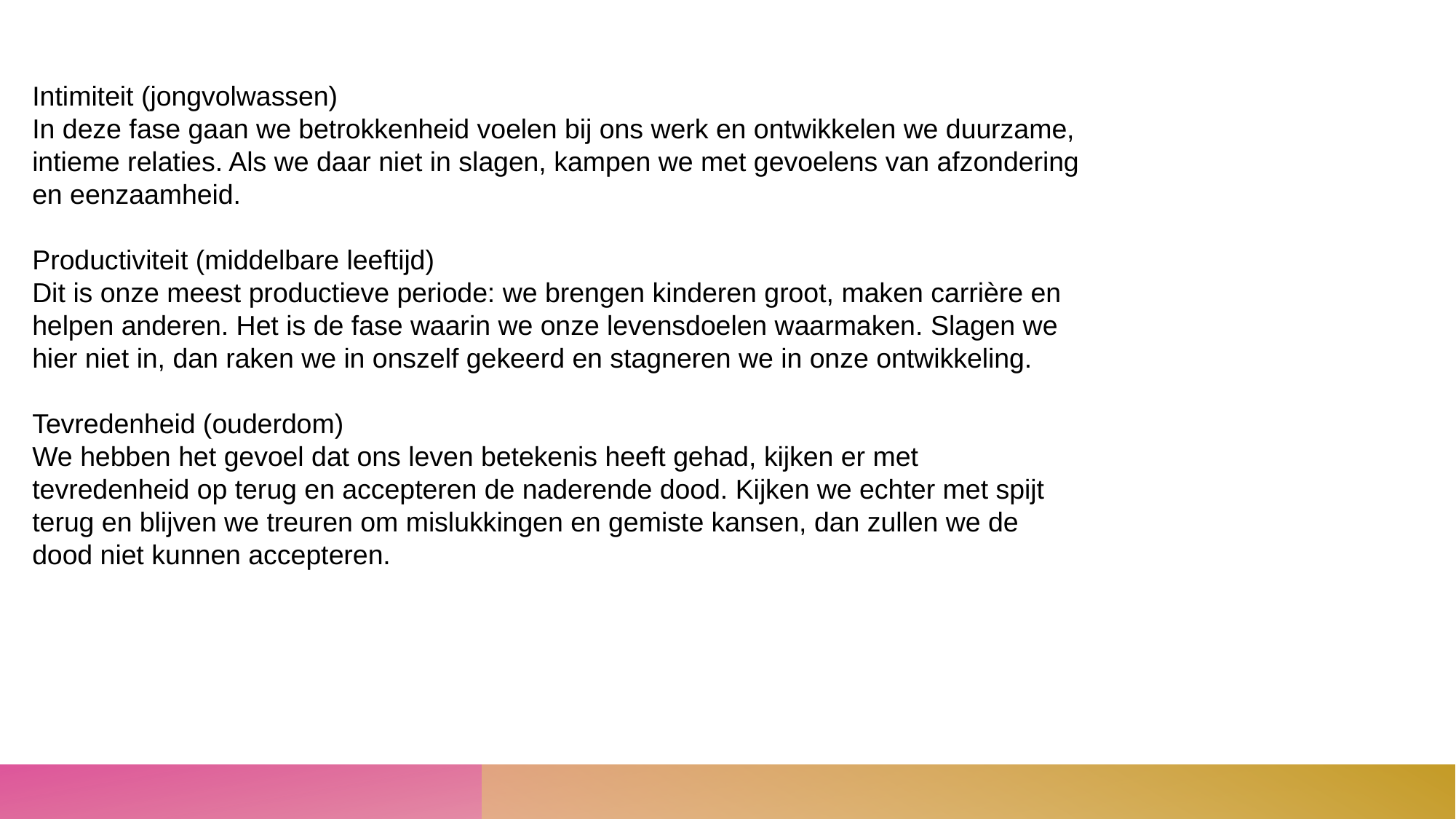

Intimiteit (jongvolwassen)
In deze fase gaan we betrokkenheid voelen bij ons werk en ontwikkelen we duurzame, intieme relaties. Als we daar niet in slagen, kampen we met gevoelens van afzondering en eenzaamheid.

Productiviteit (middelbare leeftijd)
Dit is onze meest productieve periode: we brengen kinderen groot, maken carrière en helpen anderen. Het is de fase waarin we onze levensdoelen waarmaken. Slagen we hier niet in, dan raken we in onszelf gekeerd en stagneren we in onze ontwikkeling.

Tevredenheid (ouderdom)
We hebben het gevoel dat ons leven betekenis heeft gehad, kijken er met tevredenheid op terug en accepteren de naderende dood. Kijken we echter met spijt terug en blijven we treuren om mislukkingen en gemiste kansen, dan zullen we de dood niet kunnen accepteren.